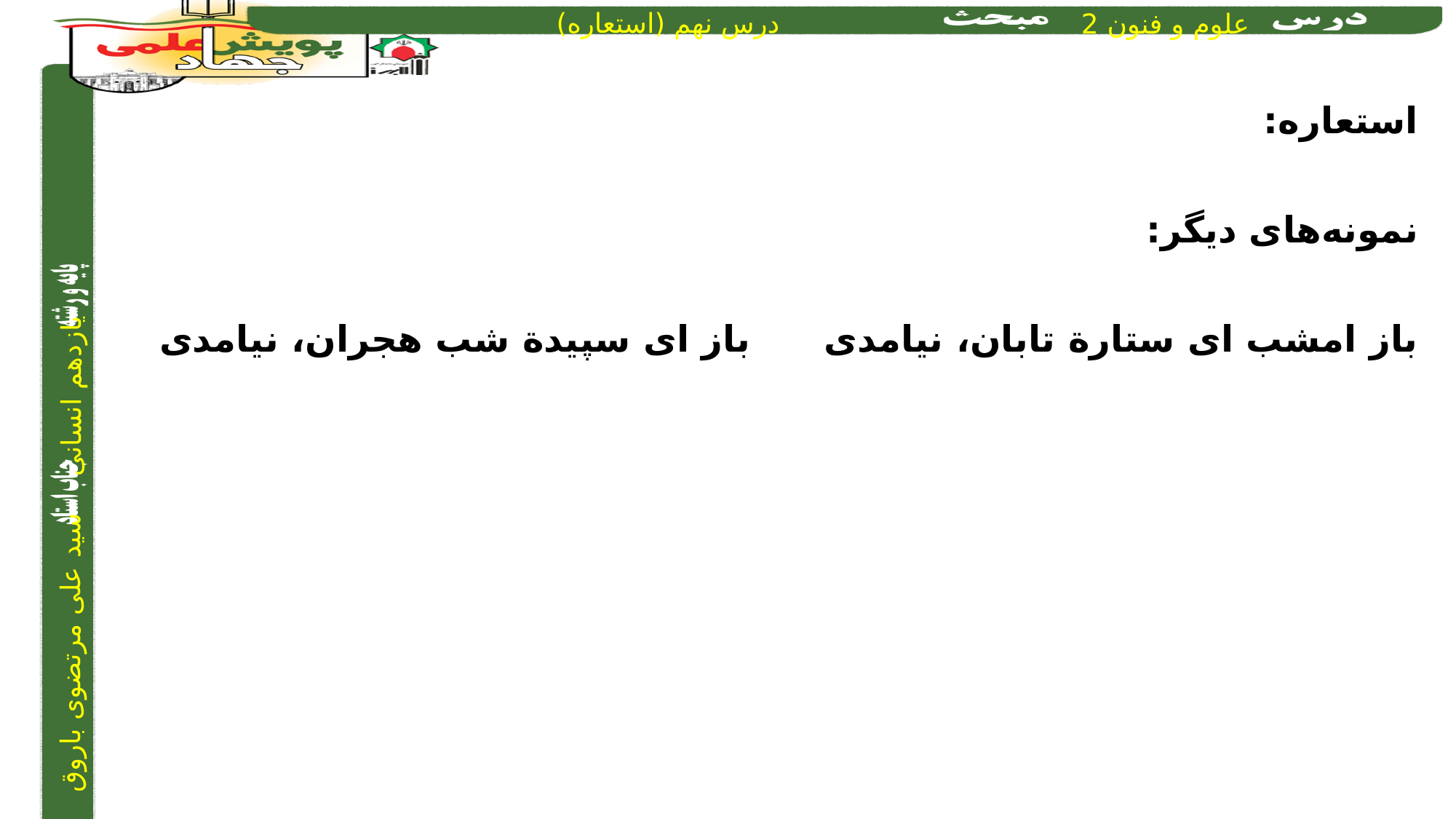

استعاره:
نمونه‌های دیگر:
باز امشب ای ستارة تابان، نیامدی		 باز ای سپیدة شب هجران، نیامدی